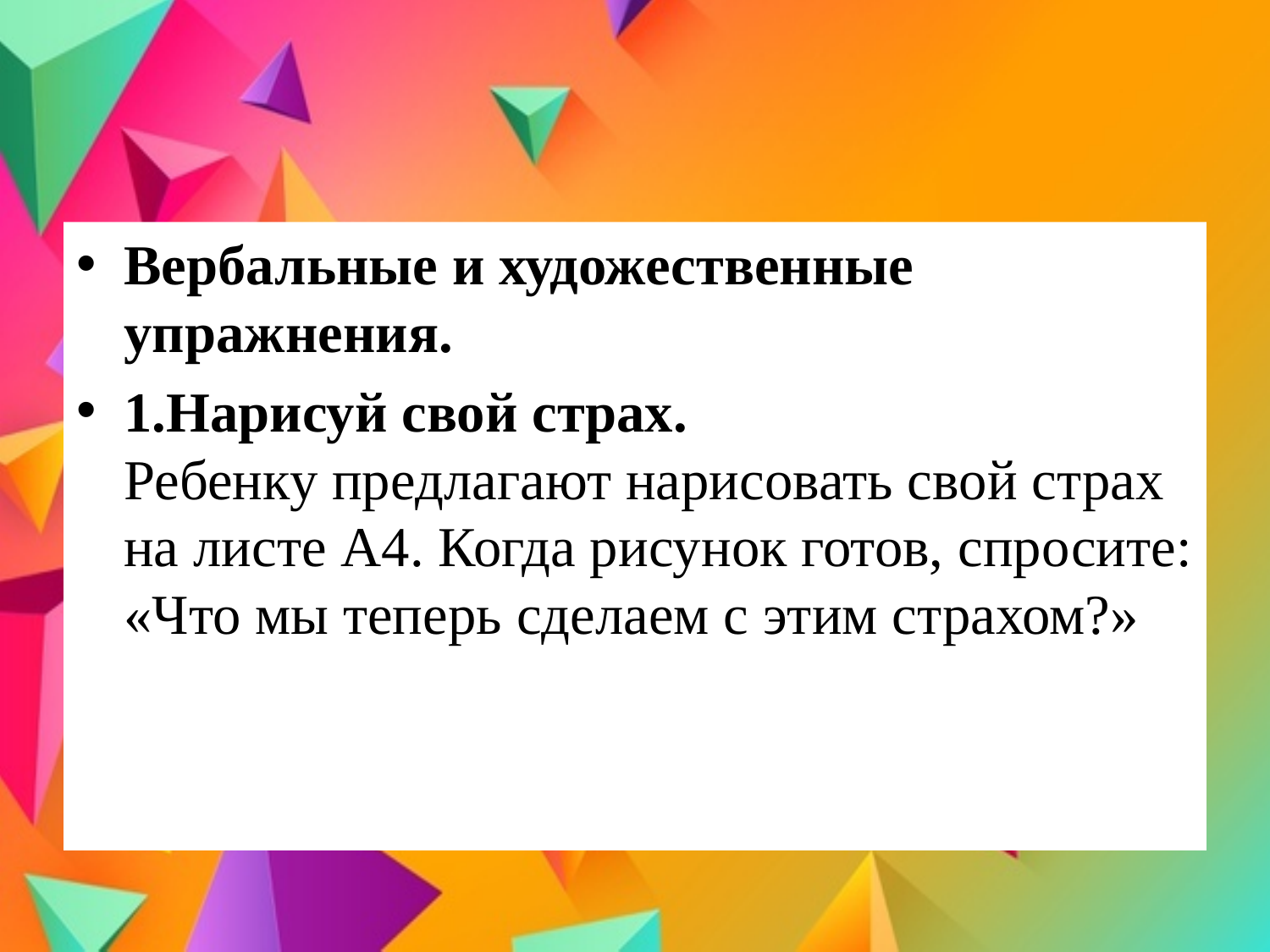

#
Вербальные и художественные упражнения.
1.Нарисуй свой страх. 
Ребенку предлагают нарисовать свой страх на листе А4. Когда рисунок готов, спросите: «Что мы теперь сделаем с этим страхом?»